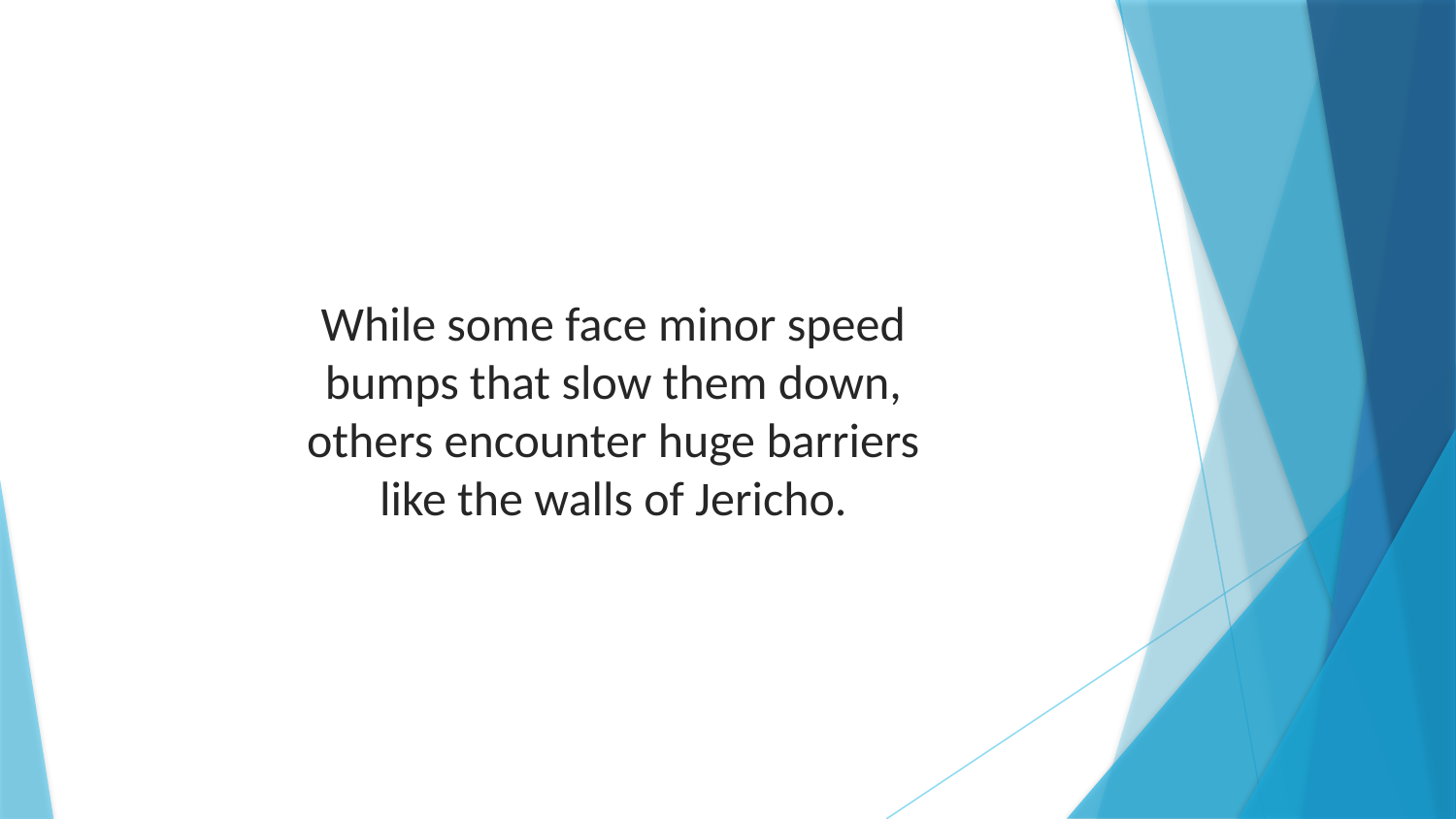

While some face minor speed bumps that slow them down, others encounter huge barriers like the walls of Jericho.